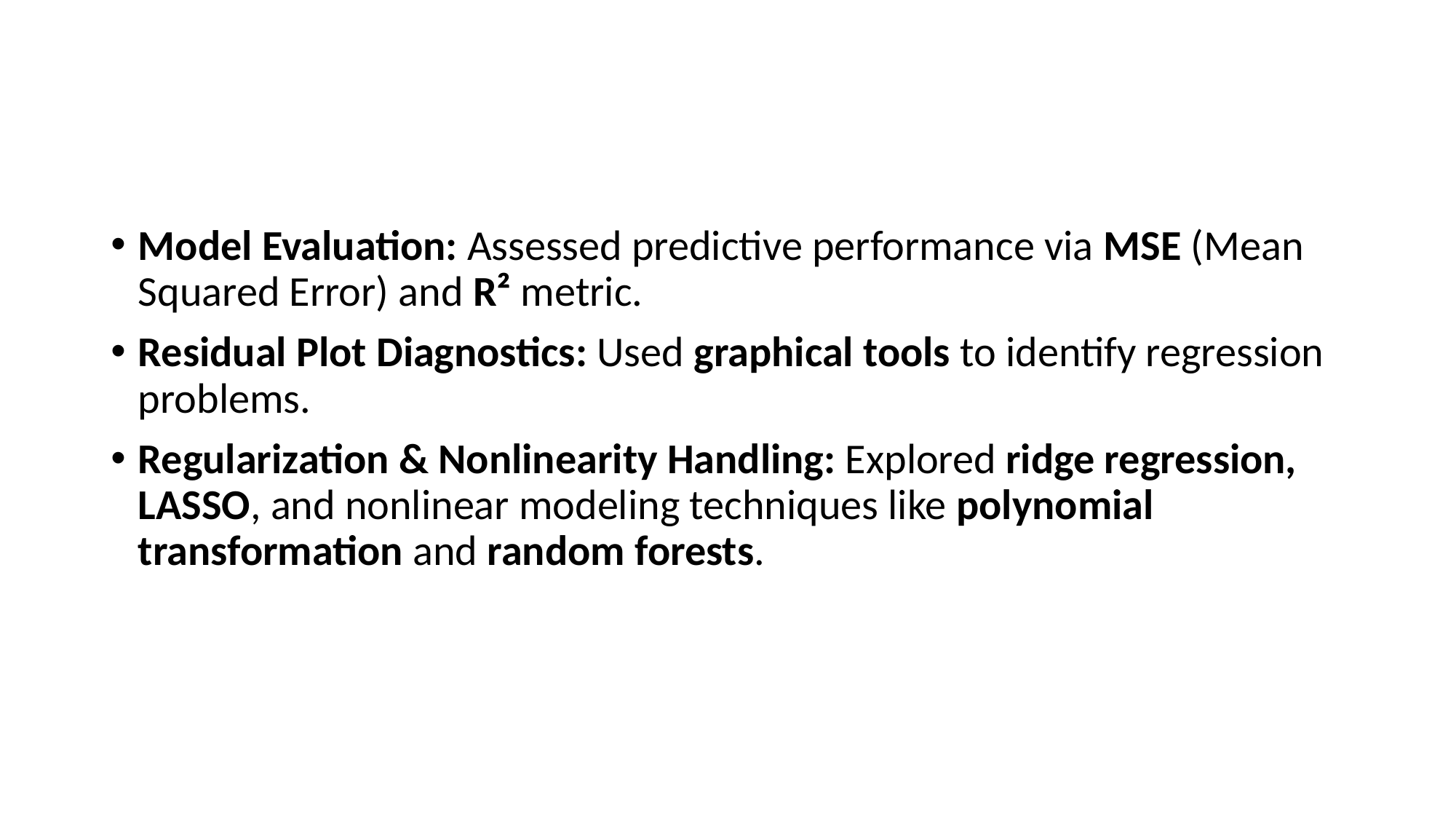

#
Model Evaluation: Assessed predictive performance via MSE (Mean Squared Error) and R² metric.
Residual Plot Diagnostics: Used graphical tools to identify regression problems.
Regularization & Nonlinearity Handling: Explored ridge regression, LASSO, and nonlinear modeling techniques like polynomial transformation and random forests.